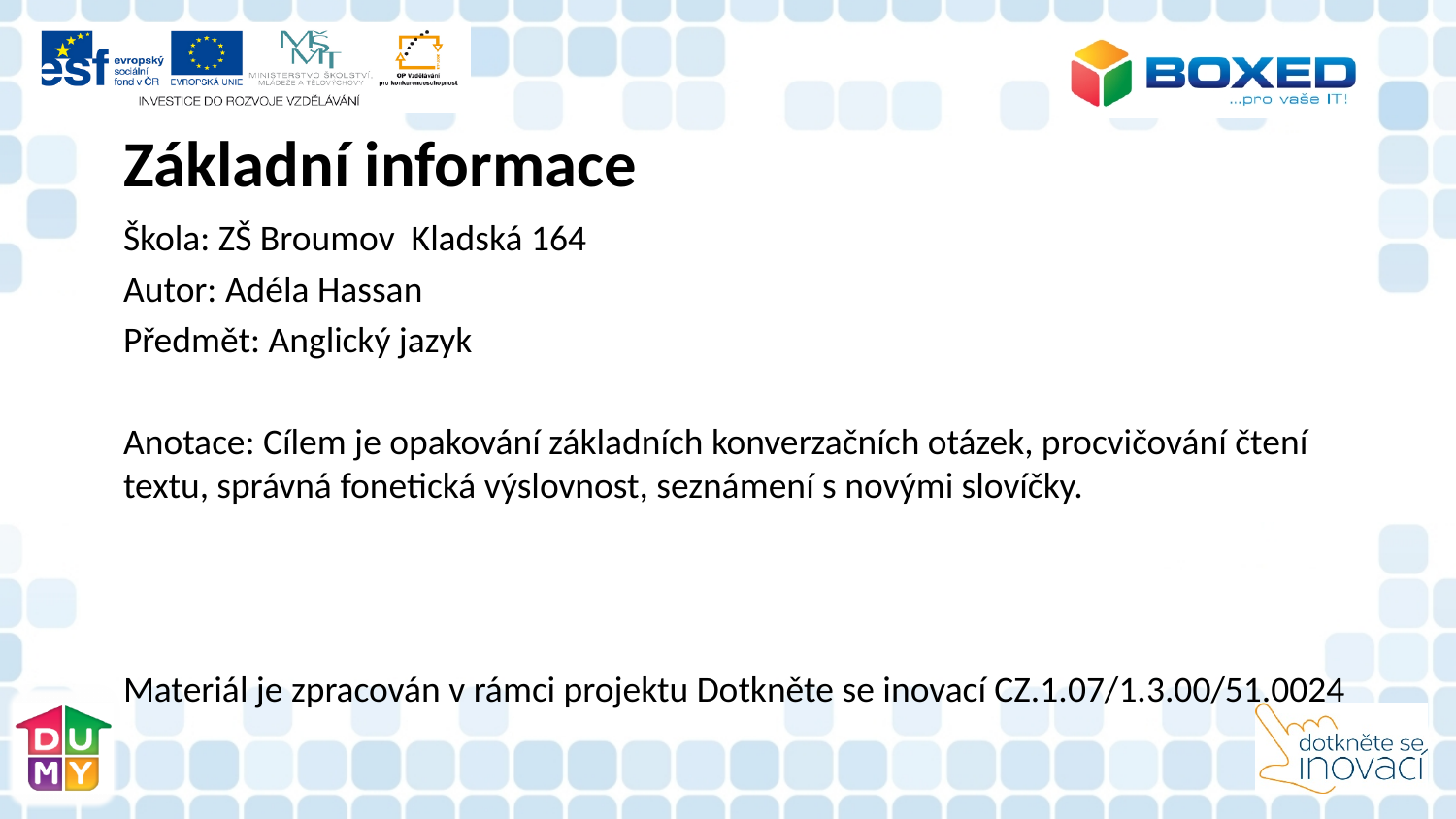

Základní informace
Škola: ZŠ Broumov  Kladská 164
Autor: Adéla Hassan
Předmět: Anglický jazyk

Anotace: Cílem je opakování základních konverzačních otázek, procvičování čtení textu, správná fonetická výslovnost, seznámení s novými slovíčky.

Materiál je zpracován v rámci projektu Dotkněte se inovací CZ.1.07/1.3.00/51.0024